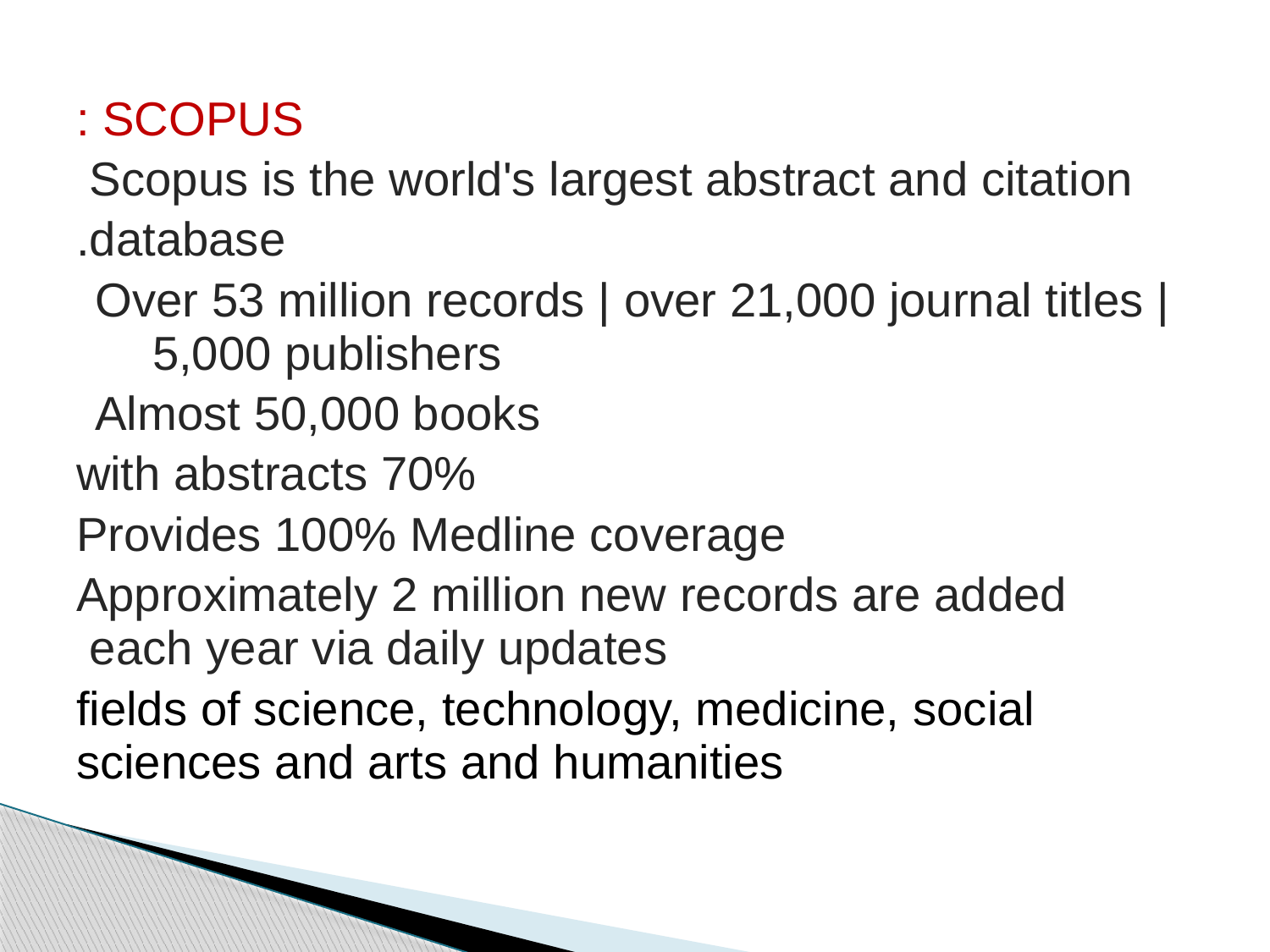

SCOPUS :
Scopus is the world's largest abstract and citation
database.
Over 53 million records | over 21,000 journal titles | 5,000 publishers
Almost 50,000 books
70% with abstracts
Provides 100% Medline coverage
Approximately 2 million new records are added each year via daily updates
fields of science, technology, medicine, social sciences and arts and humanities